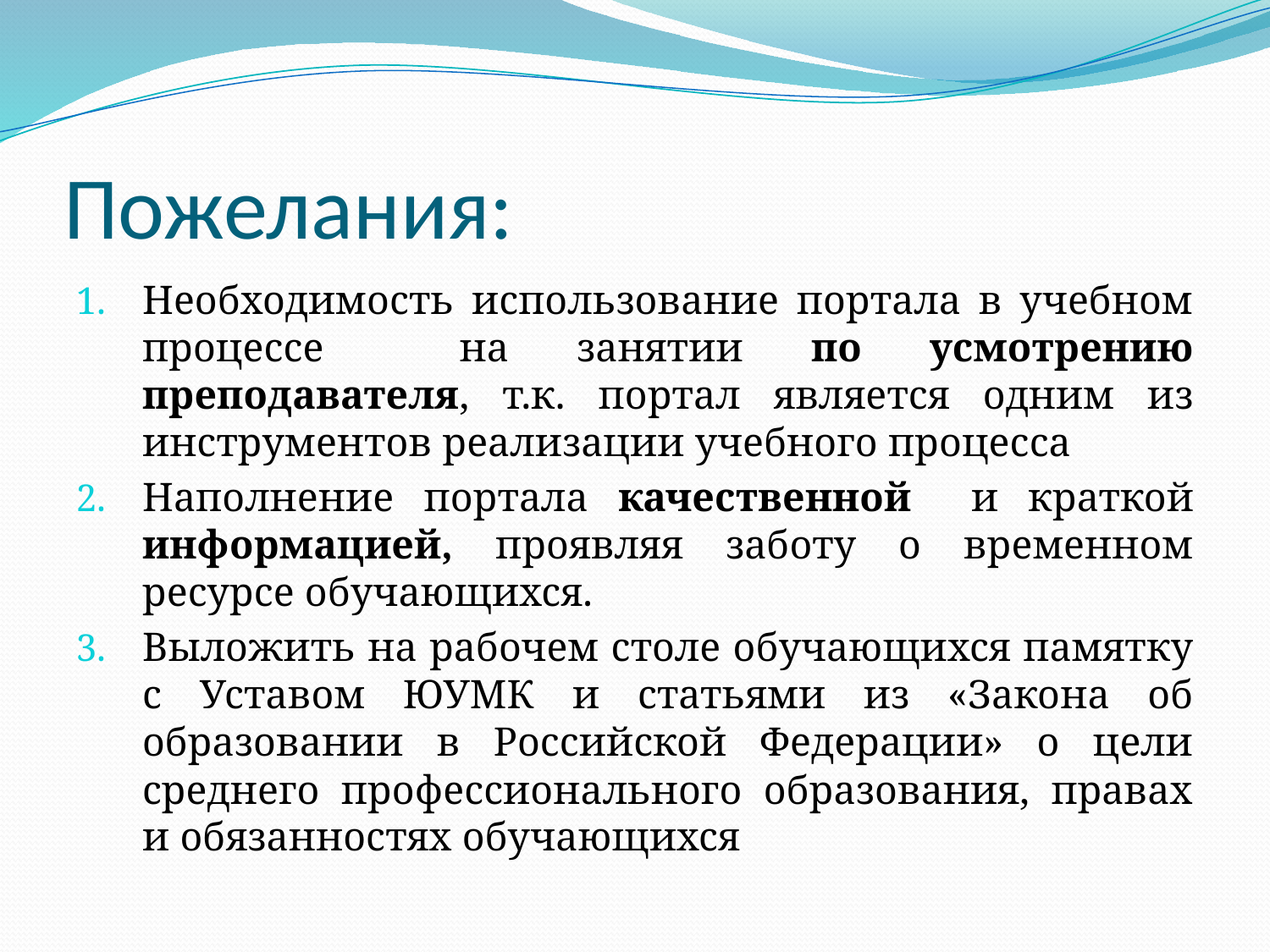

# Пожелания:
Необходимость использование портала в учебном процессе  на занятии по усмотрению преподавателя, т.к. портал является одним из инструментов реализации учебного процесса
Наполнение портала качественной  и краткой информацией, проявляя заботу о временном ресурсе обучающихся.
Выложить на рабочем столе обучающихся памятку с Уставом ЮУМК и статьями из «Закона об образовании в Российской Федерации» о цели среднего профессионального образования, правах и обязанностях обучающихся